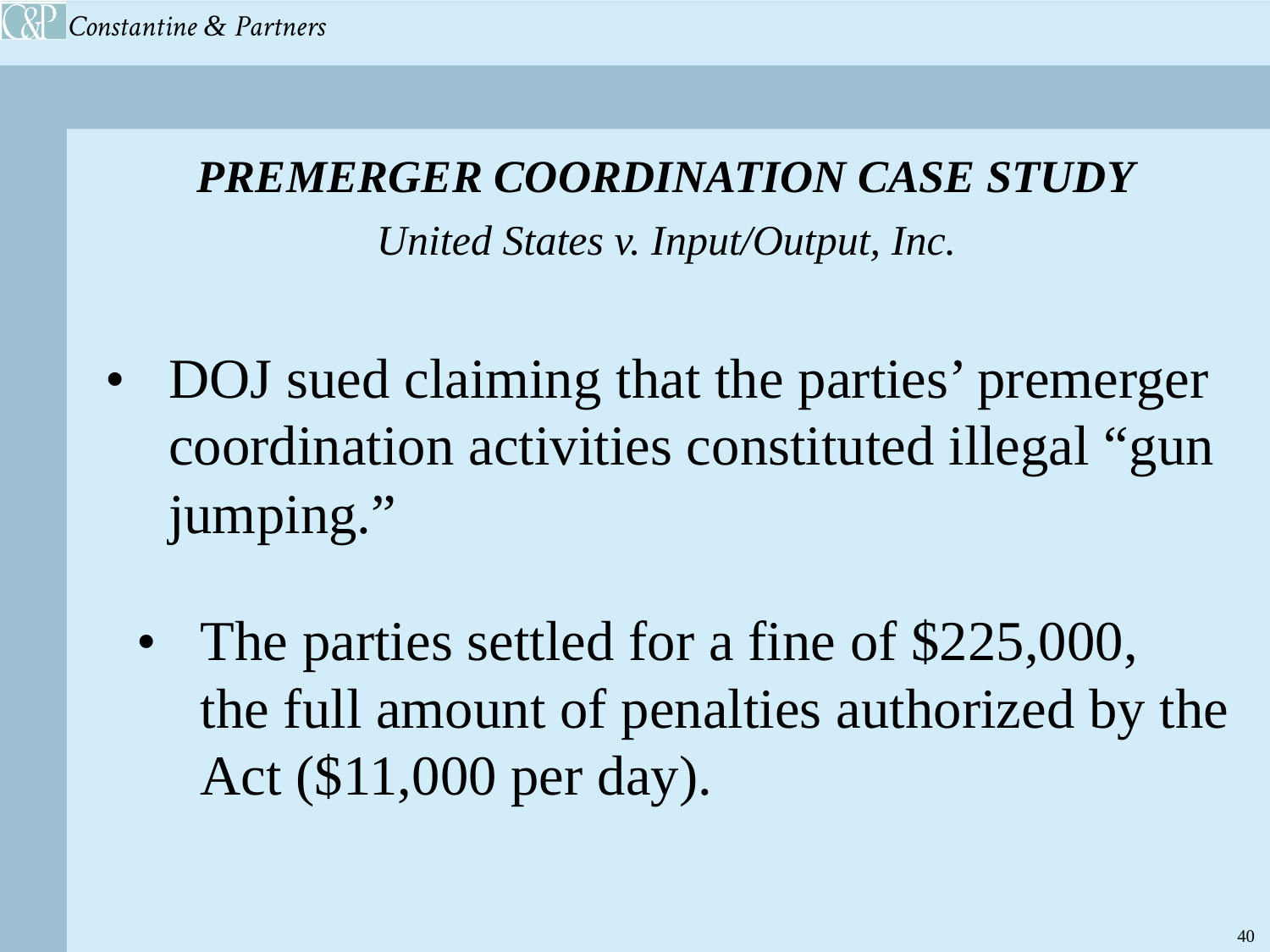

PREMERGER COORDINATION CASE STUDY

United States v. Input/Output, Inc.

	•	DOJ sued claiming that the parties’ premerger 		coordination activities constituted illegal “gun 		jumping.”

	• 	The parties settled for a fine of $225,000, 	  		the full amount of penalties authorized by the 			Act ($11,000 per day).